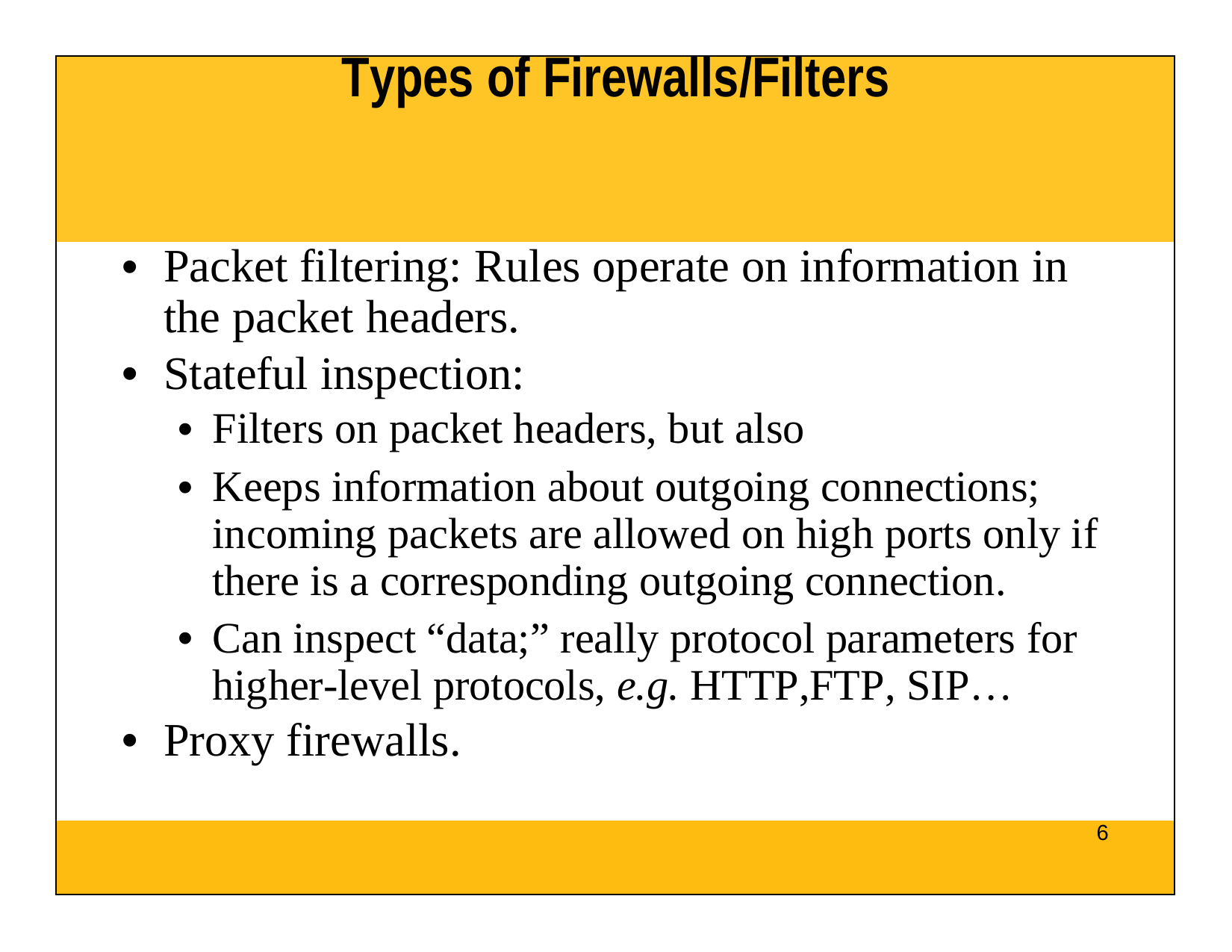

| Types of Firewalls/Filters |
| --- |
| Packet filtering: Rules operate on information in the packet headers. Stateful inspection: Filters on packet headers, but also Keeps information about outgoing connections; incoming packets are allowed on high ports only if there is a corresponding outgoing connection. Can inspect “data;” really protocol parameters for higher-level protocols, e.g. HTTP,FTP, SIP… Proxy firewalls. |
| 6 |